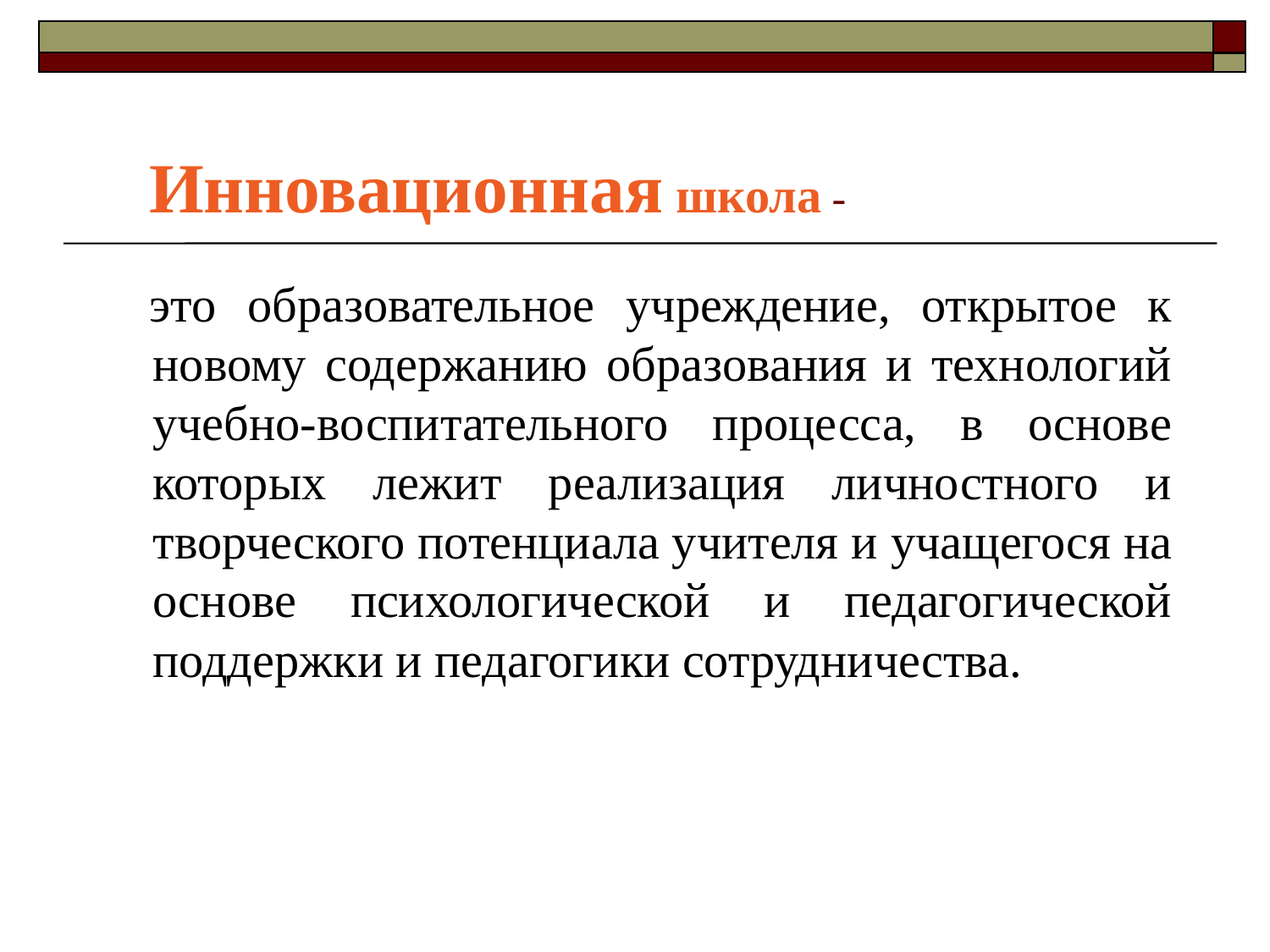

Инновационная школа -
это образовательное учреждение, открытое к новому содержанию образования и технологий учебно-воспитательного процесса, в основе которых лежит реализация личностного и творческого потенциала учителя и учащегося на основе психологической и педагогической поддержки и педагогики сотрудничества.